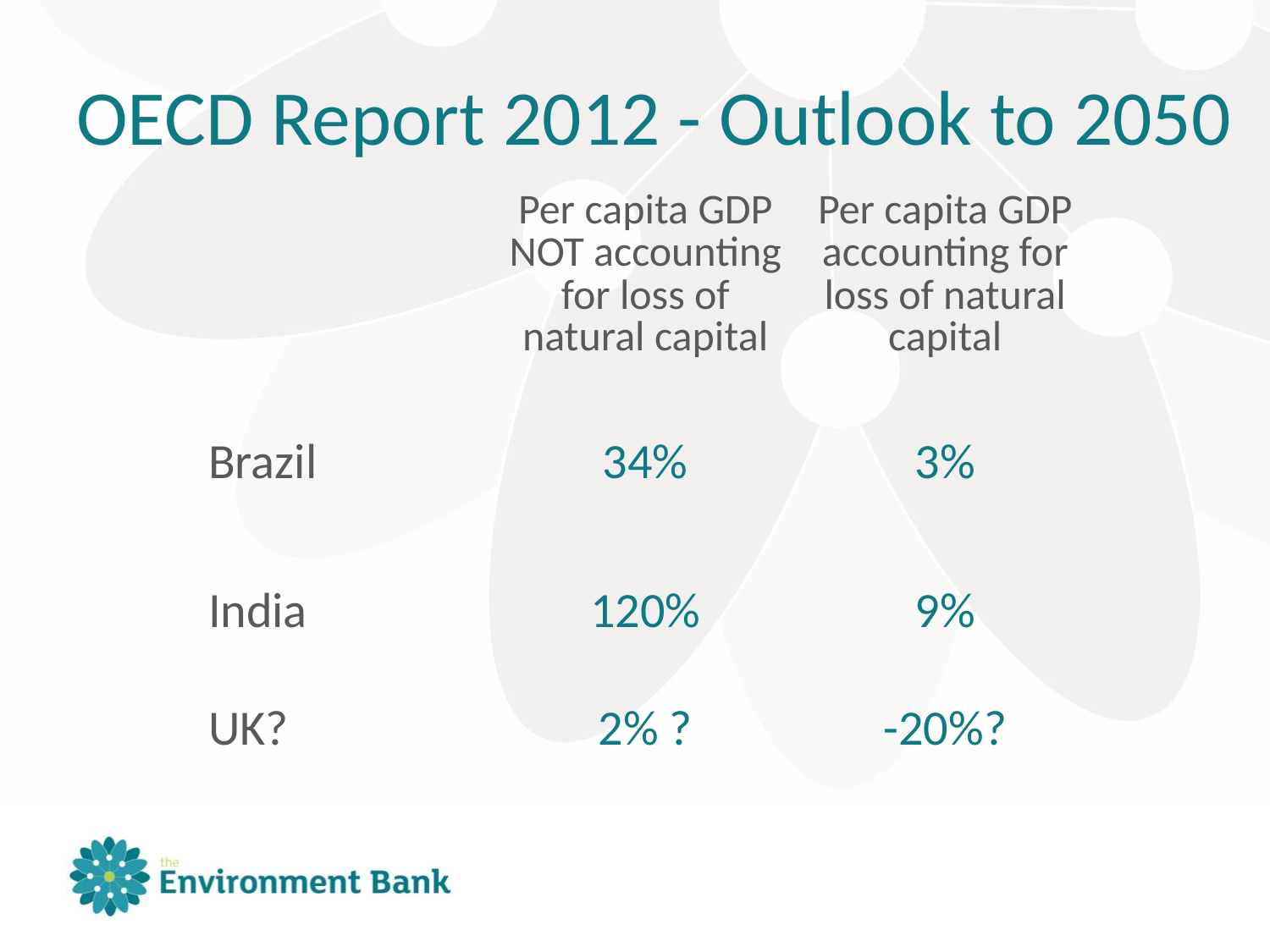

# OECD Report 2012 - Outlook to 2050
|  | Per capita GDP NOT accounting for loss of natural capital | Per capita GDP accounting for loss of natural capital |
| --- | --- | --- |
| Brazil | 34% | 3% |
| India UK? | 120% 2% ? | 9% -20%? |